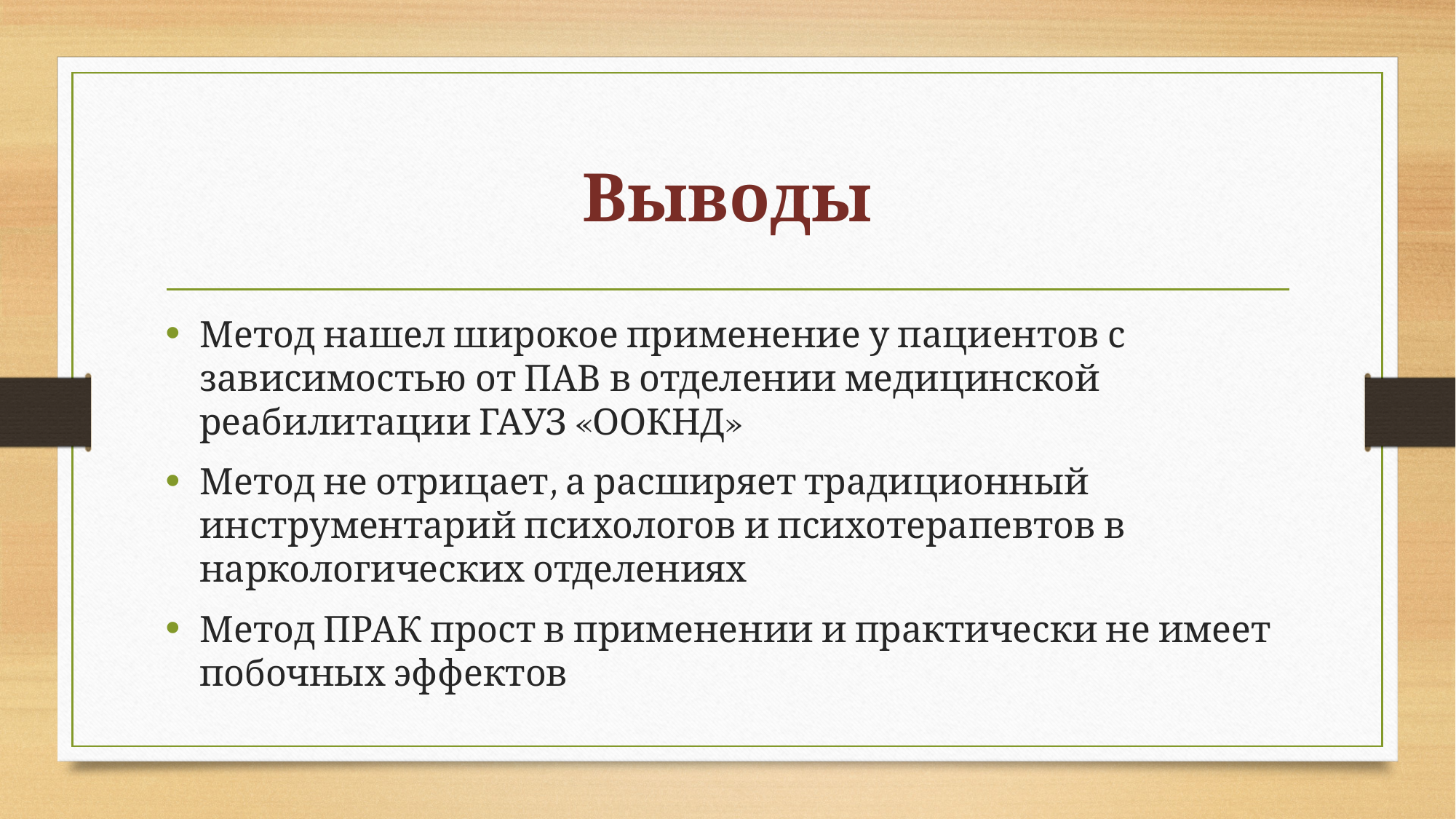

# Выводы
Метод нашел широкое применение у пациентов с зависимостью от ПАВ в отделении медицинской реабилитации ГАУЗ «ООКНД»
Метод не отрицает, а расширяет традиционный инструментарий психологов и психотерапевтов в наркологических отделениях
Метод ПРАК прост в применении и практически не имеет побочных эффектов